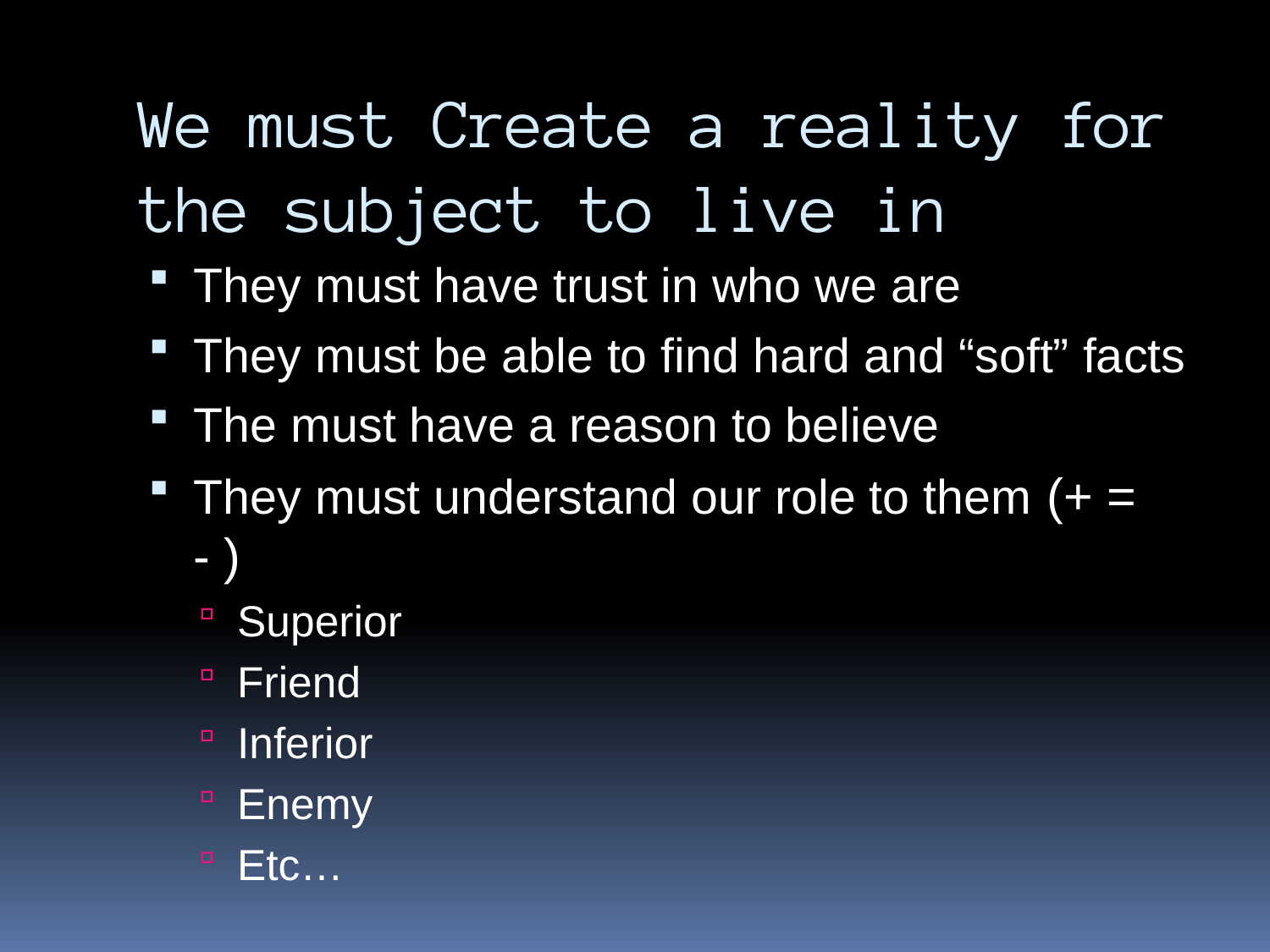

# We must Create a reality for the subject to live in
They must have trust in who we are
They must be able to find hard and “soft” facts
The must have a reason to believe
They must understand our role to them (+ = - )
Superior
Friend
Inferior
Enemy
Etc…